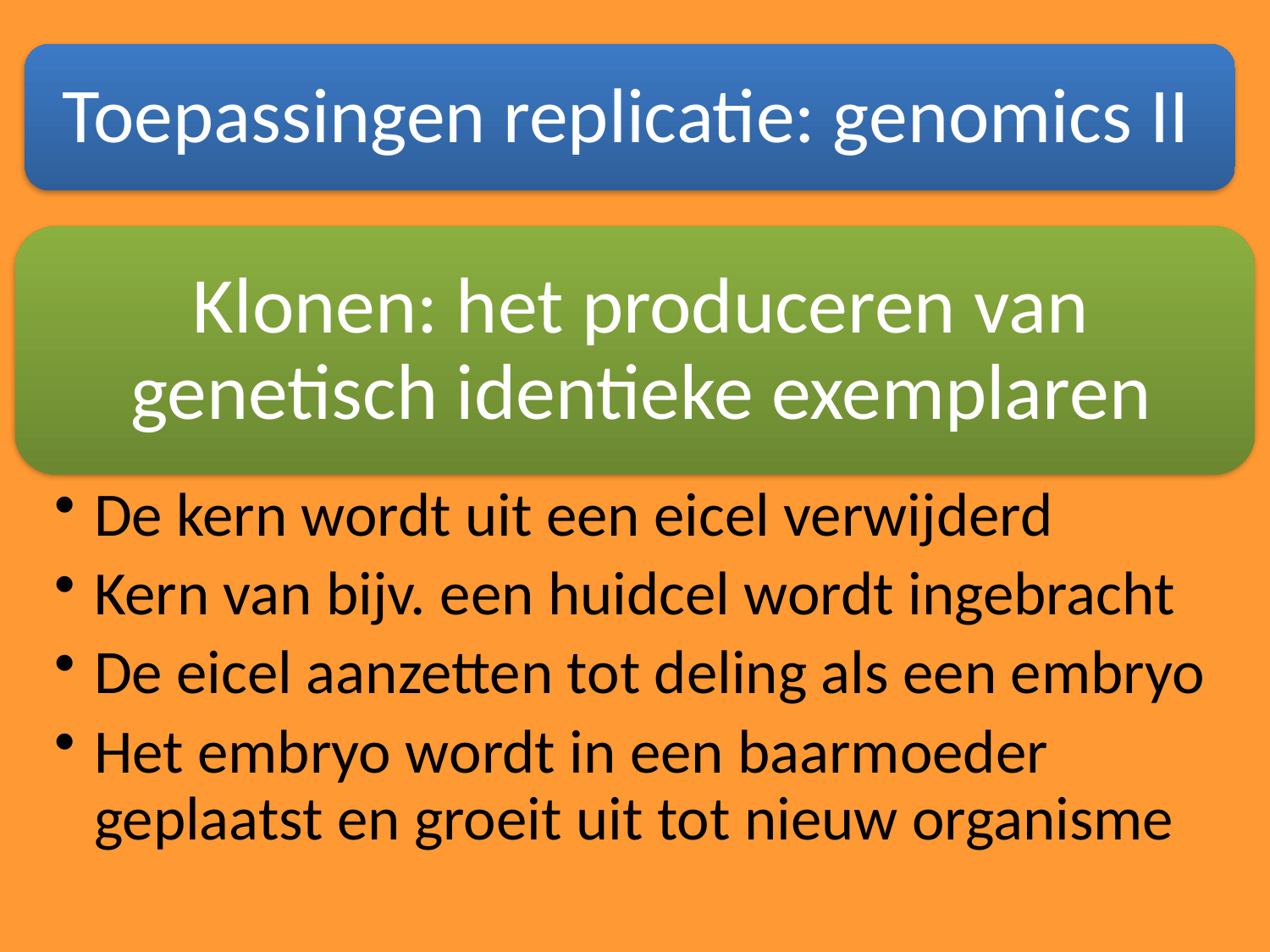

Toepassingen replicatie: genomics II
Klonen: het produceren van genetisch identieke exemplaren
De kern wordt uit een eicel verwijderd
Kern van bijv. een huidcel wordt ingebracht
De eicel aanzetten tot deling als een embryo
Het embryo wordt in een baarmoeder geplaatst en groeit uit tot nieuw organisme